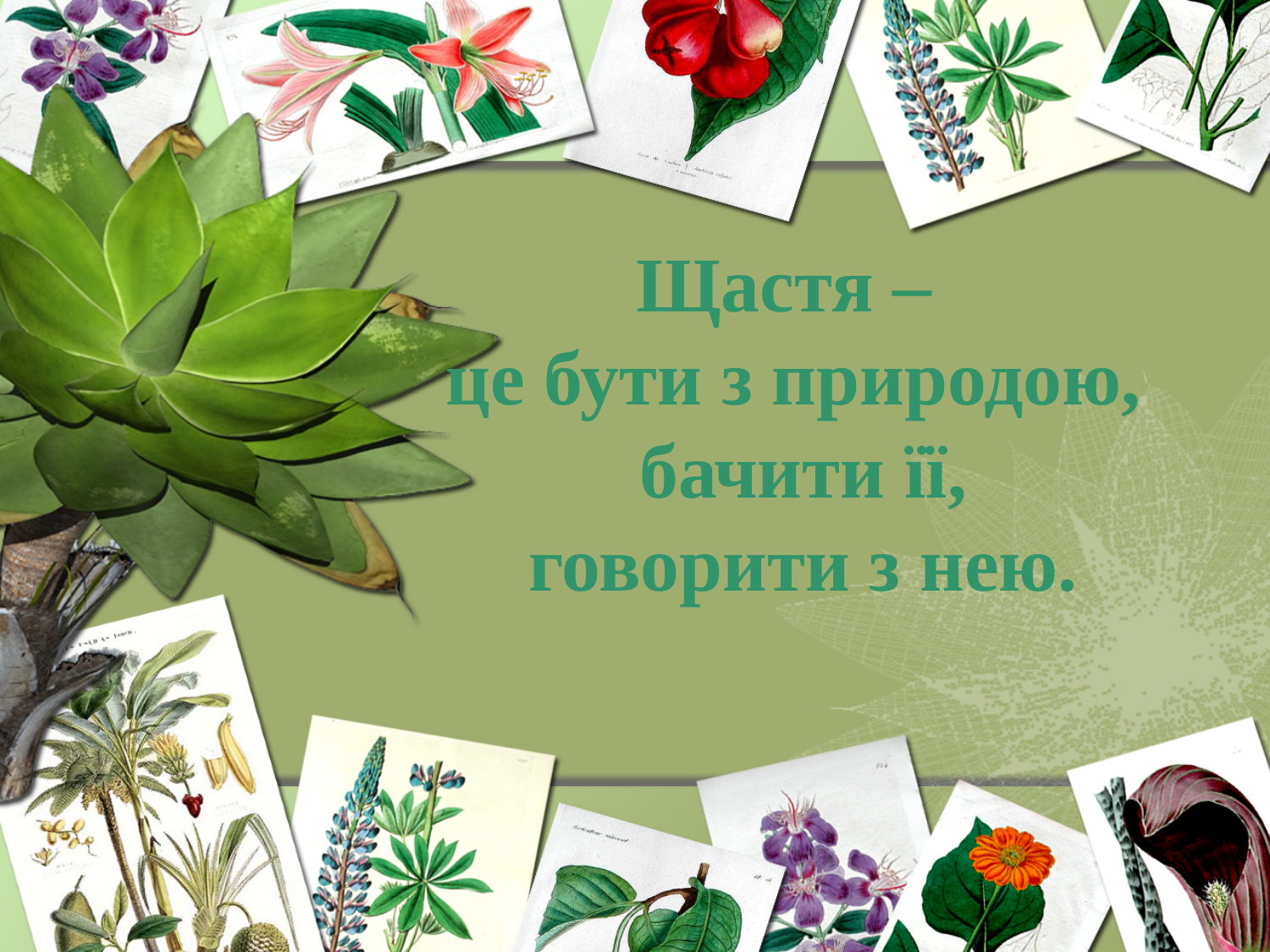

Щастя –
це бути з природою,
 бачити її,
 говорити з нею.